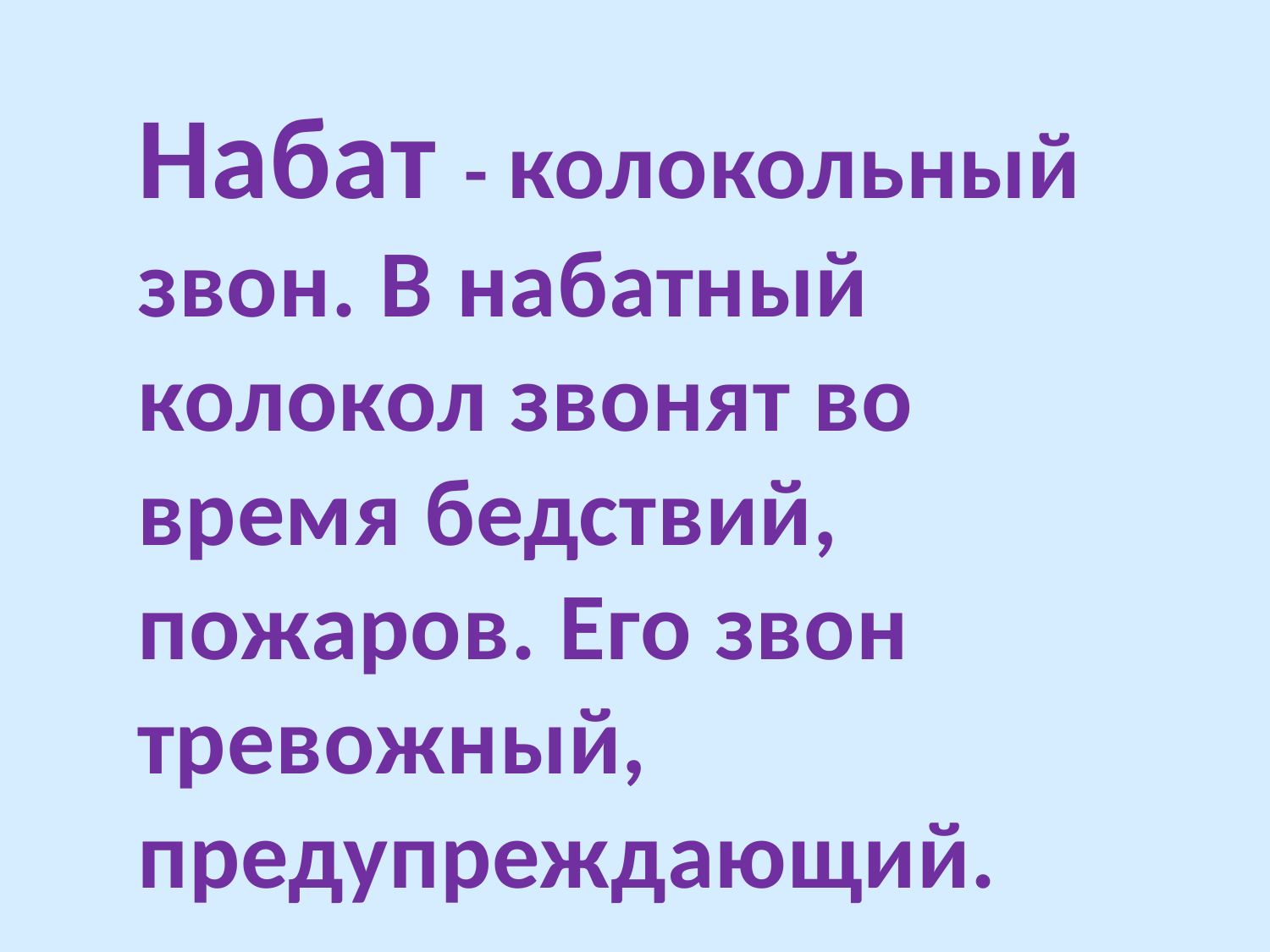

Набат - колокольный звон. В набатный колокол звонят во время бедствий,
пожаров. Его звон тревожный, предупреждающий.